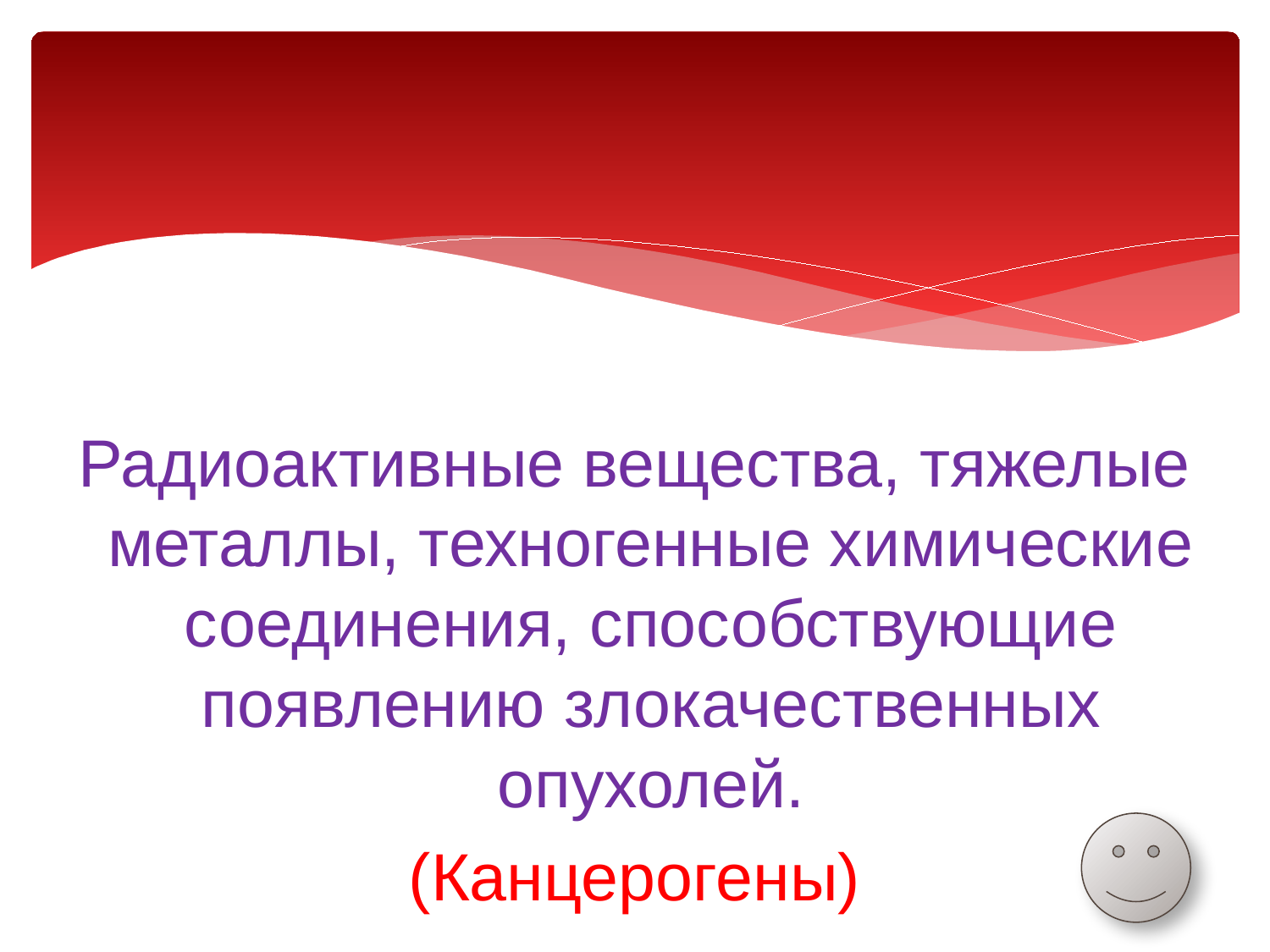

#

Радиоактивные вещества, тяжелые металлы, техногенные химические соединения, способствующие появлению злокачественных опухолей.
(Канцерогены)